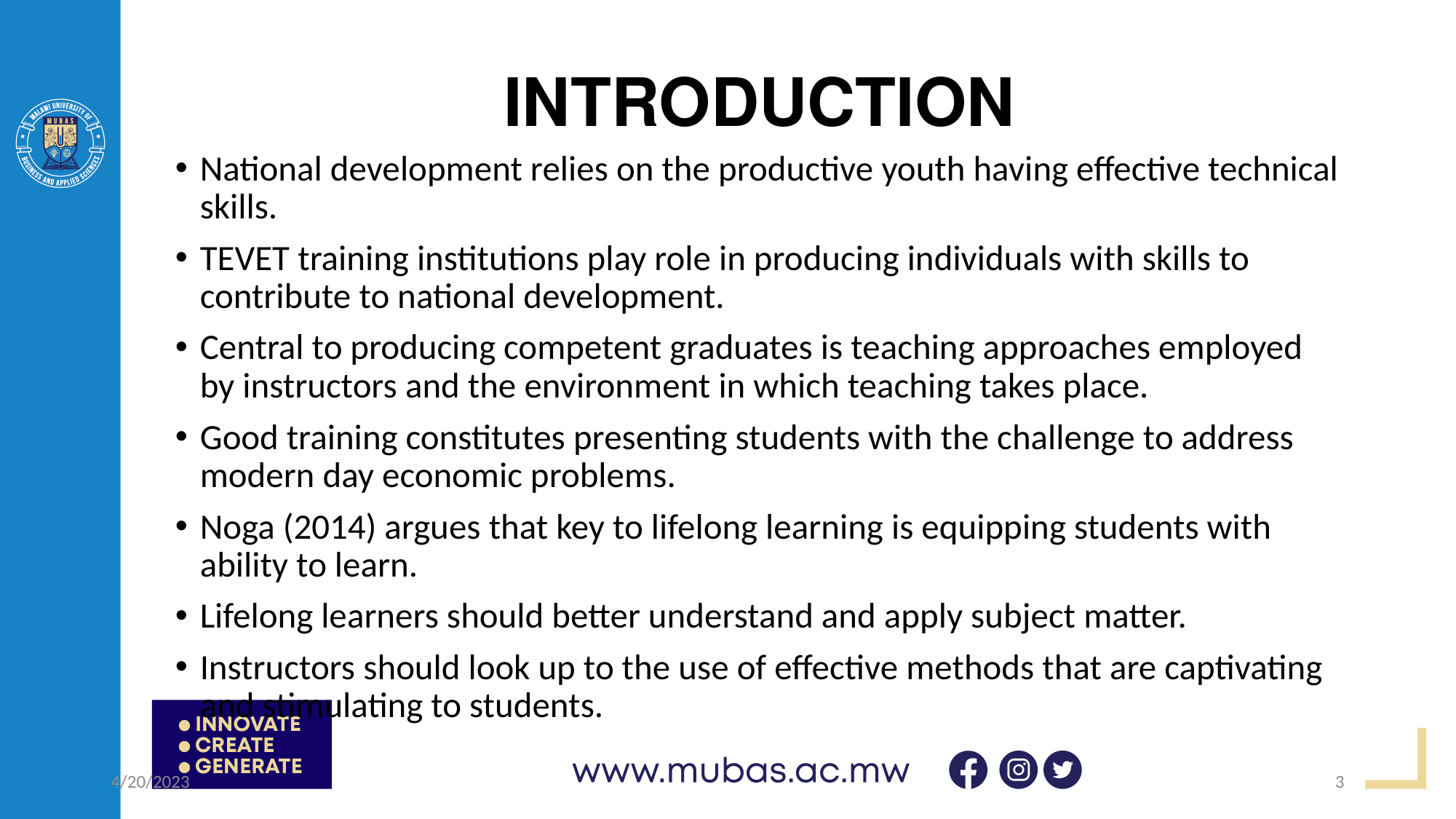

# INTRODUCTION
National development relies on the productive youth having effective technical skills.
TEVET training institutions play role in producing individuals with skills to contribute to national development.
Central to producing competent graduates is teaching approaches employed by instructors and the environment in which teaching takes place.
Good training constitutes presenting students with the challenge to address modern day economic problems.
Noga (2014) argues that key to lifelong learning is equipping students with ability to learn.
Lifelong learners should better understand and apply subject matter.
Instructors should look up to the use of effective methods that are captivating and stimulating to students.

4/20/2023
3